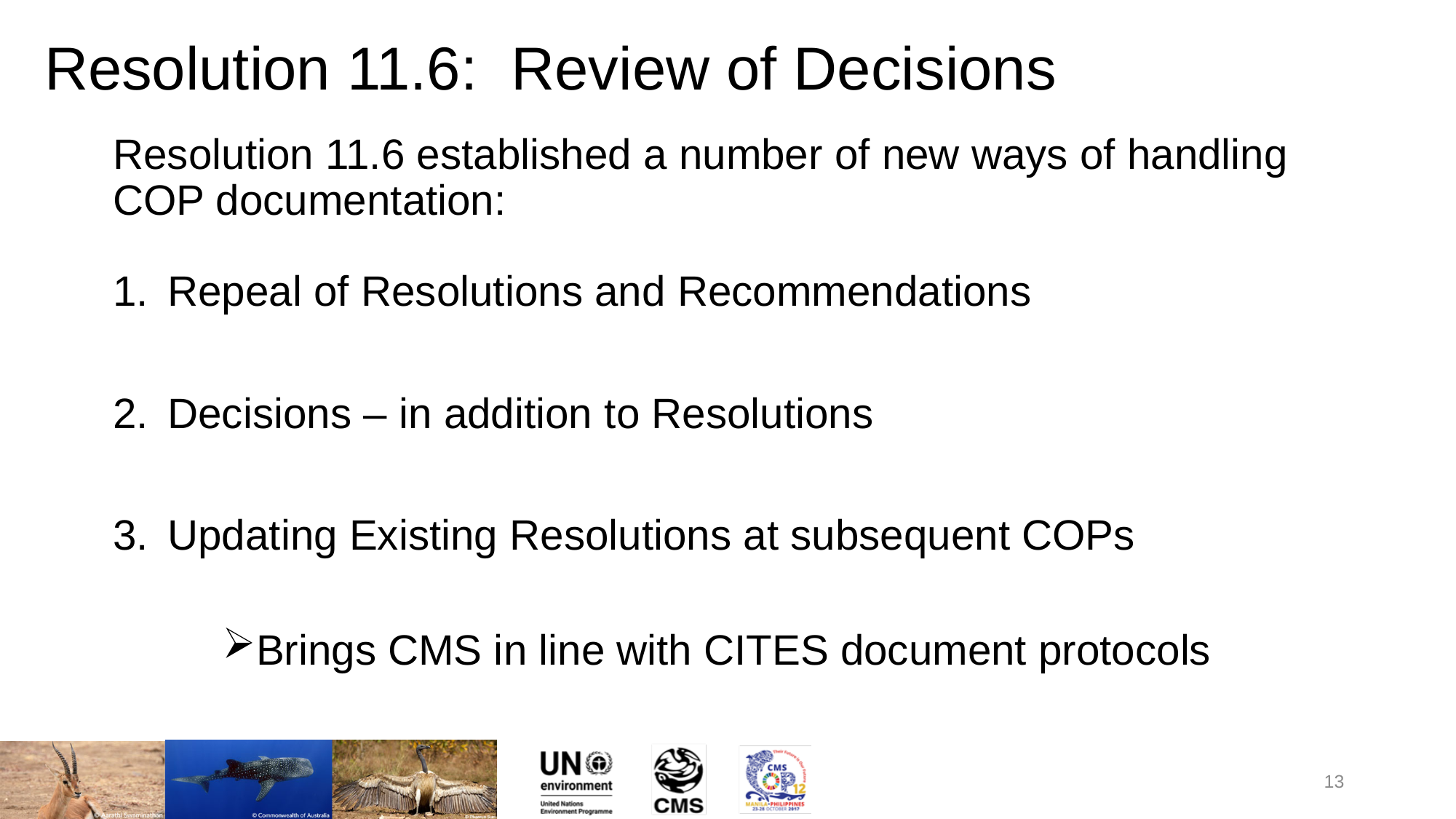

# Resolution 11.6:  Review of Decisions
Resolution 11.6 established a number of new ways of handling COP documentation:

Repeal of Resolutions and Recommendations

Decisions – in addition to Resolutions

Updating Existing Resolutions at subsequent COPs

Brings CMS in line with CITES document protocols
13